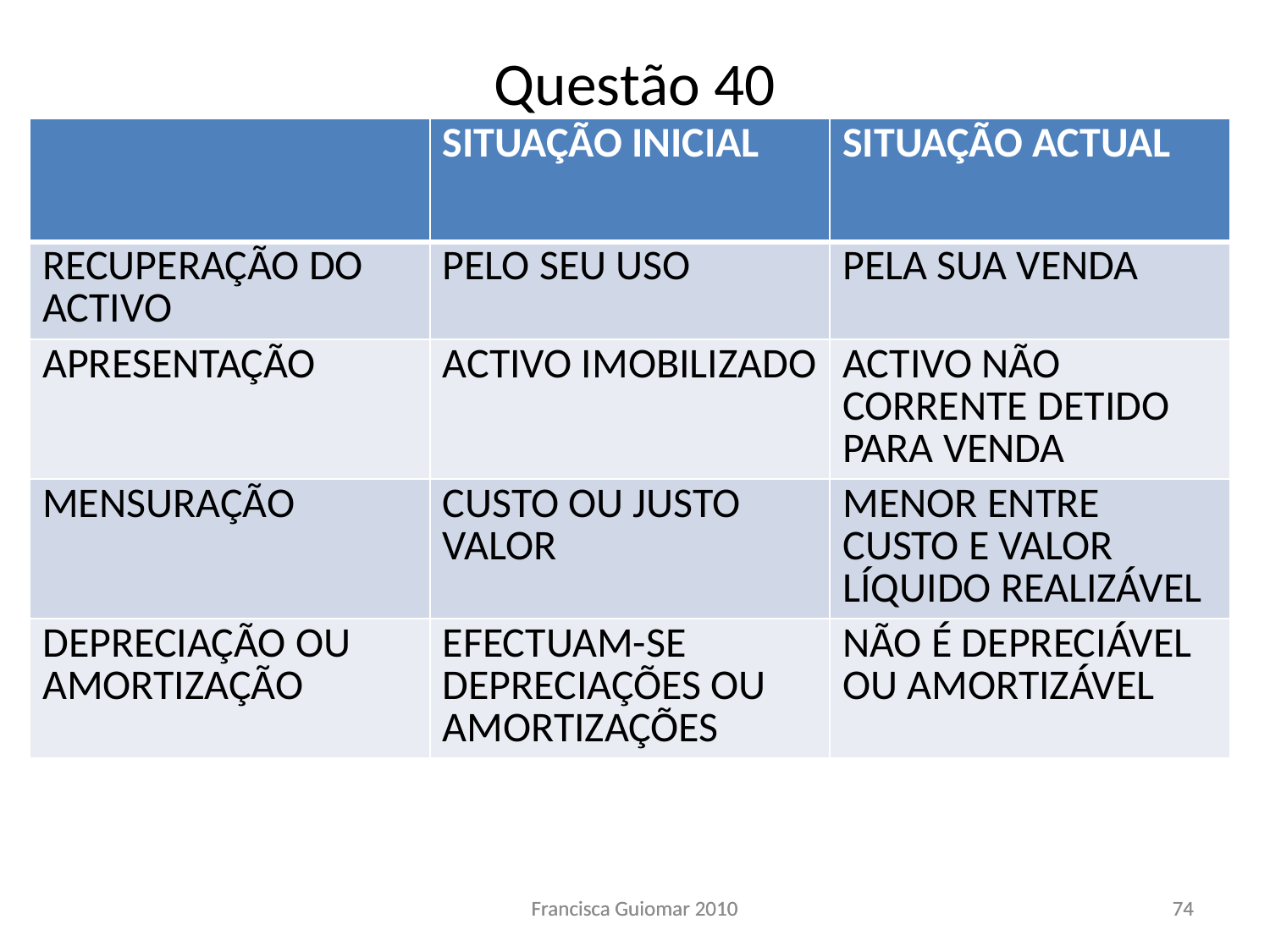

# Questão 40 NCRF – 8 / IFRS 5
|  | SITUAÇÃO INICIAL | SITUAÇÃO ACTUAL |
| --- | --- | --- |
| RECUPERAÇÃO DO ACTIVO | PELO SEU USO | PELA SUA VENDA |
| APRESENTAÇÃO | ACTIVO IMOBILIZADO | ACTIVO NÃO CORRENTE DETIDO PARA VENDA |
| MENSURAÇÃO | CUSTO OU JUSTO VALOR | MENOR ENTRE CUSTO E VALOR LÍQUIDO REALIZÁVEL |
| DEPRECIAÇÃO OU AMORTIZAÇÃO | EFECTUAM-SE DEPRECIAÇÕES OU AMORTIZAÇÕES | NÃO É DEPRECIÁVEL OU AMORTIZÁVEL |
Francisca Guiomar 2010
Francisca Guiomar 2010
74
74